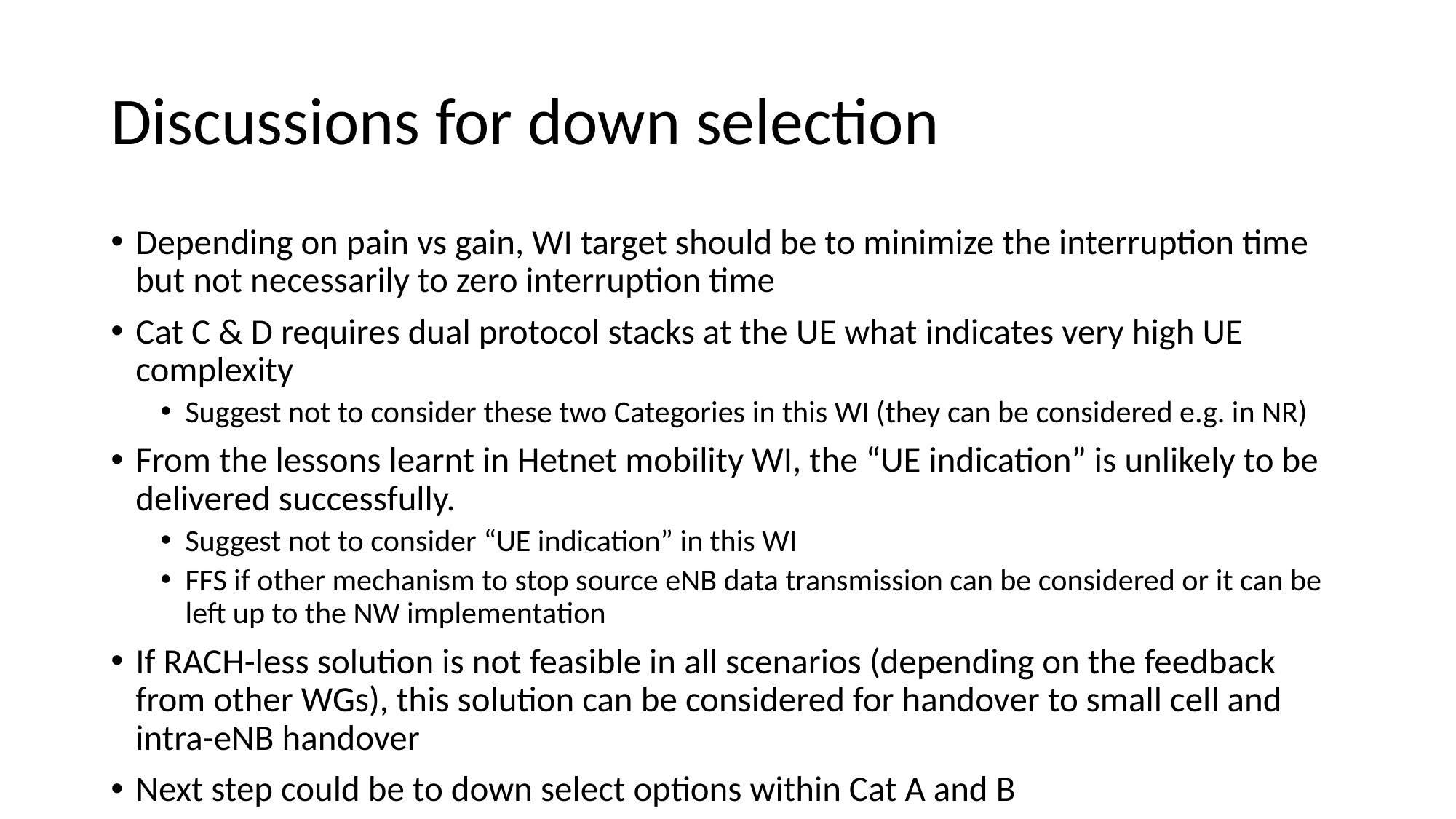

# Discussions for down selection
Depending on pain vs gain, WI target should be to minimize the interruption time  but not necessarily to zero interruption time
Cat C & D requires dual protocol stacks at the UE what indicates very high UE complexity
Suggest not to consider these two Categories in this WI (they can be considered e.g. in NR)
From the lessons learnt in Hetnet mobility WI, the “UE indication” is unlikely to be delivered successfully.
Suggest not to consider “UE indication” in this WI
FFS if other mechanism to stop source eNB data transmission can be considered or it can be left up to the NW implementation
If RACH-less solution is not feasible in all scenarios (depending on the feedback from other WGs), this solution can be considered for handover to small cell and intra-eNB handover
Next step could be to down select options within Cat A and B